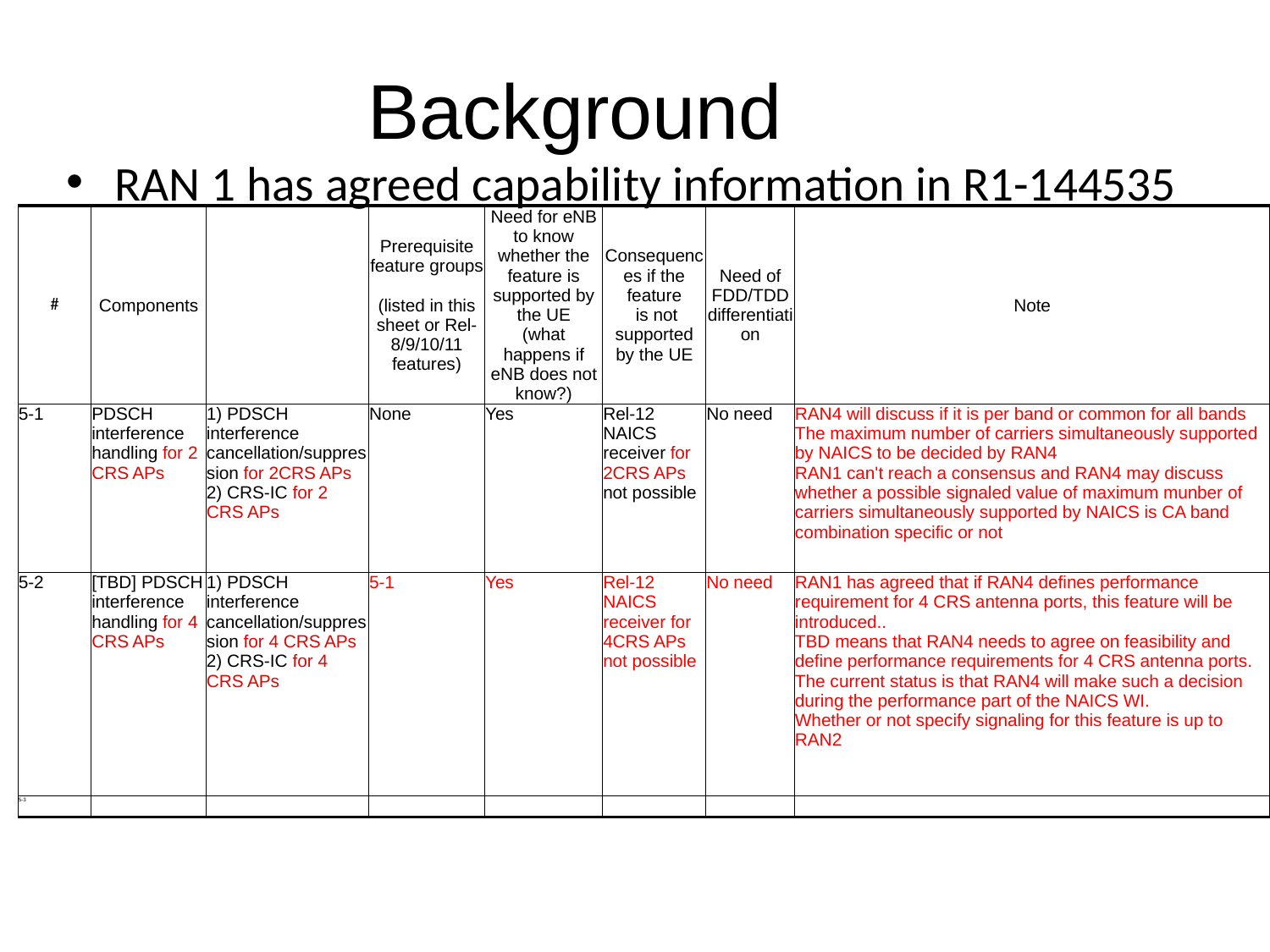

# Background
RAN 1 has agreed capability information in R1-144535
| # | Components |  | Prerequisite feature groups (listed in this sheet or Rel-8/9/10/11 features) | Need for eNB to know whether the feature is supported by the UE (what happens if eNB does not know?) | Consequences if the feature is not supported by the UE | Need of FDD/TDD differentiation | Note |
| --- | --- | --- | --- | --- | --- | --- | --- |
| 5-1 | PDSCH interference handling for 2 CRS APs | 1) PDSCH interference cancellation/suppression for 2CRS APs 2) CRS-IC for 2 CRS APs | None | Yes | Rel-12 NAICS receiver for 2CRS APs not possible | No need | RAN4 will discuss if it is per band or common for all bands The maximum number of carriers simultaneously supported by NAICS to be decided by RAN4 RAN1 can't reach a consensus and RAN4 may discuss whether a possible signaled value of maximum munber of carriers simultaneously supported by NAICS is CA band combination specific or not |
| 5-2 | [TBD] PDSCH interference handling for 4 CRS APs | 1) PDSCH interference cancellation/suppression for 4 CRS APs 2) CRS-IC for 4 CRS APs | 5-1 | Yes | Rel-12 NAICS receiver for 4CRS APs not possible | No need | RAN1 has agreed that if RAN4 defines performance requirement for 4 CRS antenna ports, this feature will be introduced.. TBD means that RAN4 needs to agree on feasibility and define performance requirements for 4 CRS antenna ports. The current status is that RAN4 will make such a decision during the performance part of the NAICS WI. Whether or not specify signaling for this feature is up to RAN2 |
| 5-3 |  |  |  |  |  |  |  |